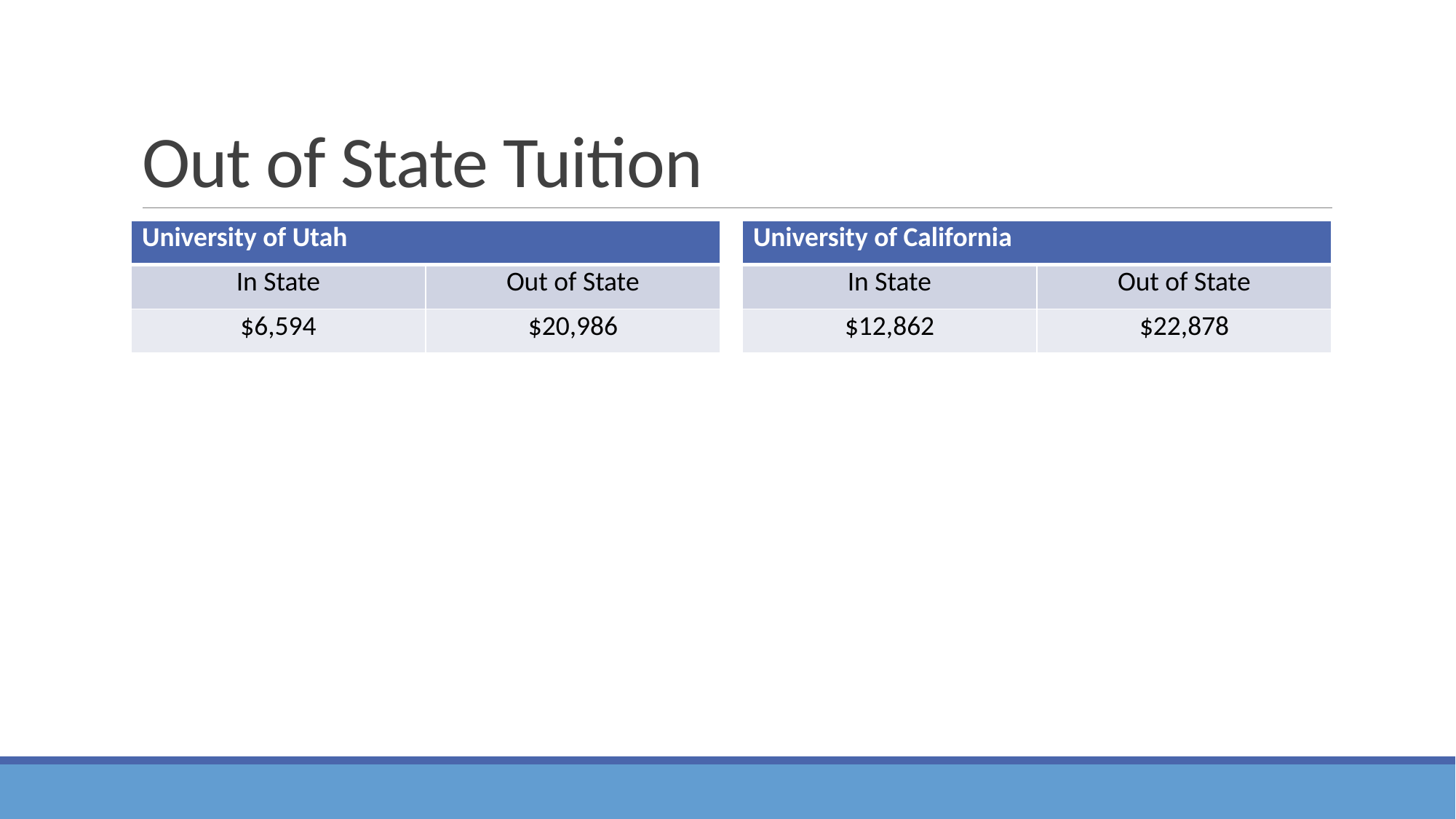

# Out of State Tuition
| University of Utah |  |
| --- | --- |
| In State | Out of State |
| $6,594 | $20,986 |
| University of California |  |
| --- | --- |
| In State | Out of State |
| $12,862 | $22,878 |